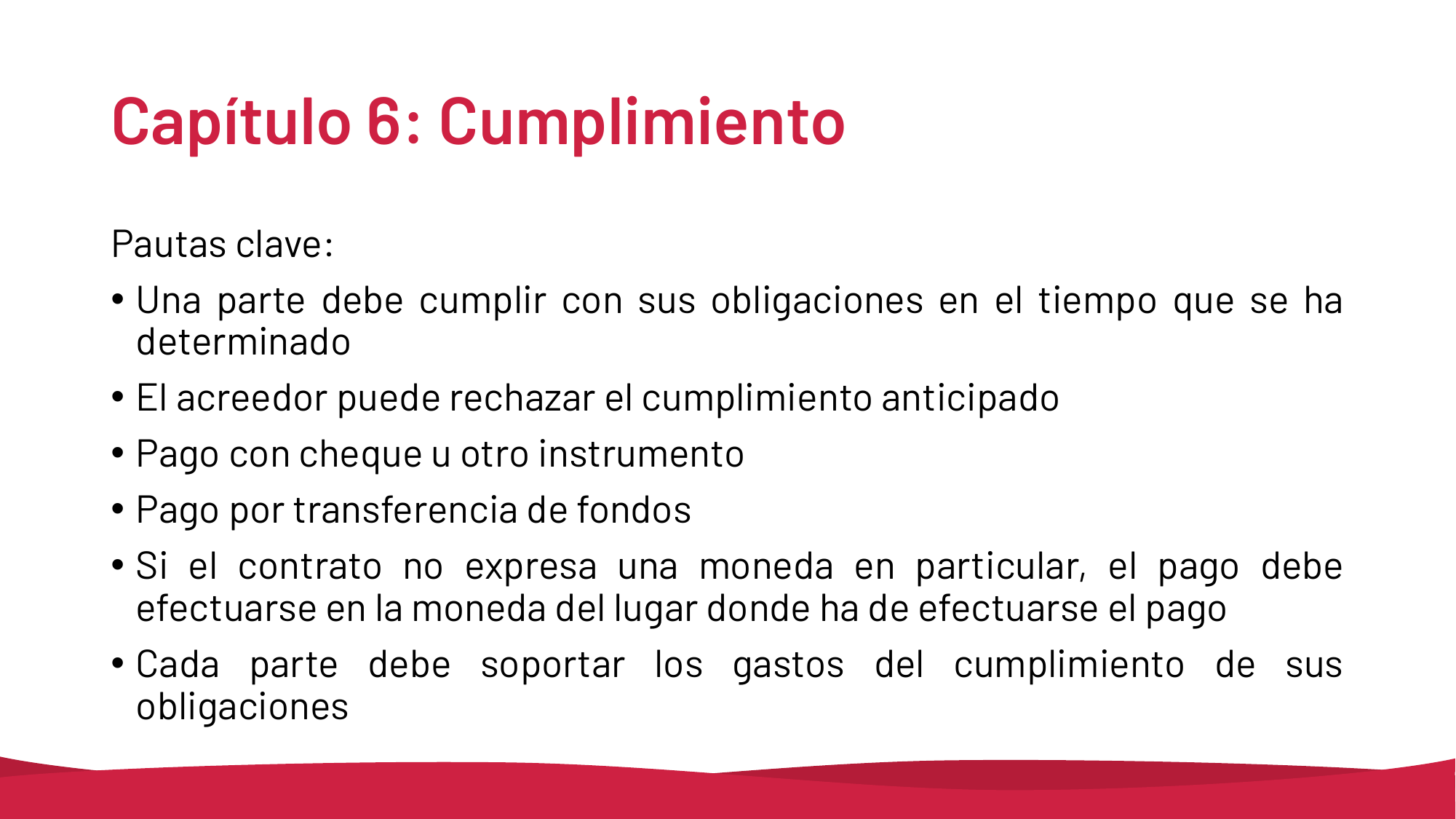

# Capítulo 6: Cumplimiento
Pautas clave:
Una parte debe cumplir con sus obligaciones en el tiempo que se ha determinado
El acreedor puede rechazar el cumplimiento anticipado
Pago con cheque u otro instrumento
Pago por transferencia de fondos
Si el contrato no expresa una moneda en particular, el pago debe efectuarse en la moneda del lugar donde ha de efectuarse el pago
Cada parte debe soportar los gastos del cumplimiento de sus obligaciones